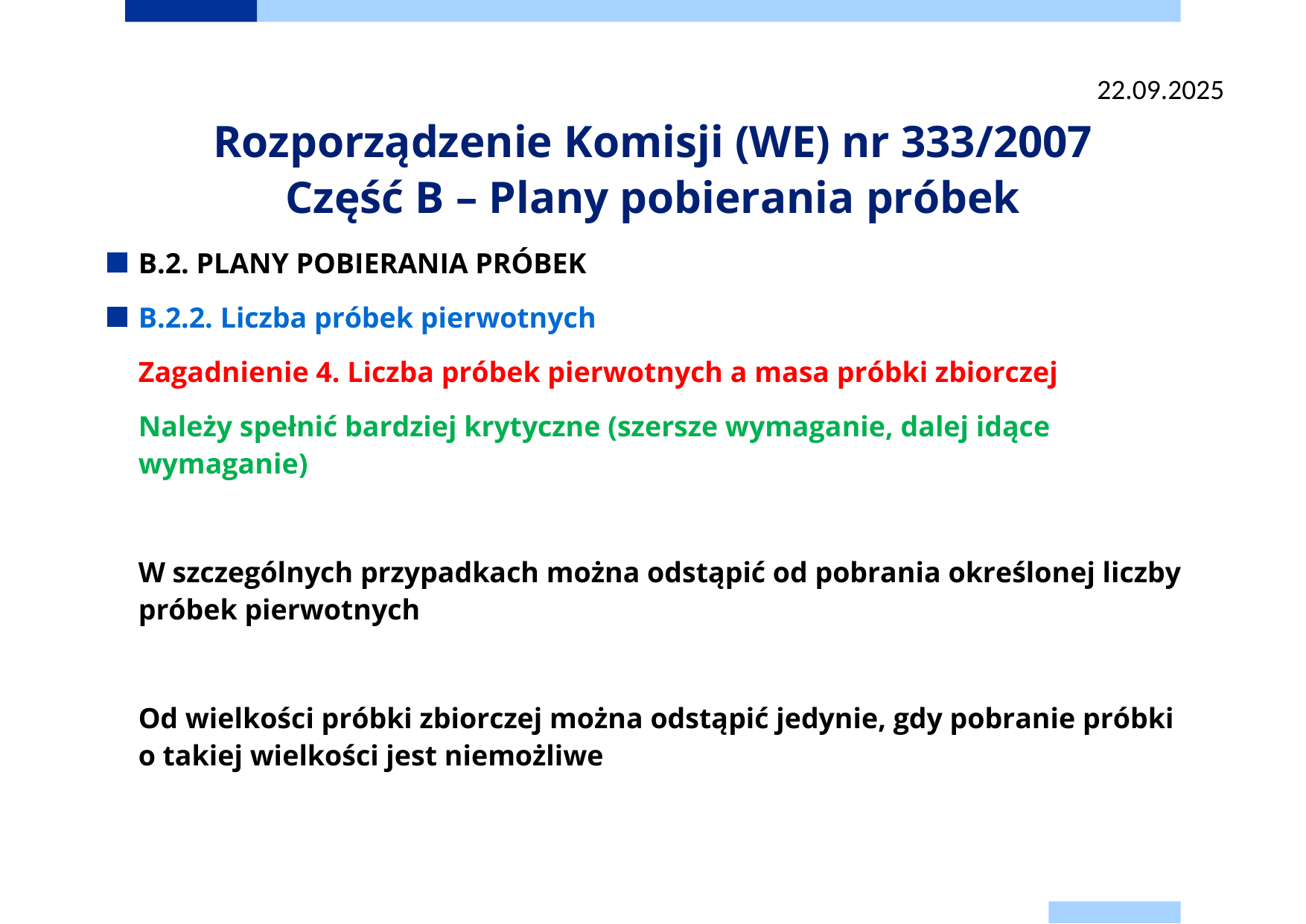

22.09.2025
# Rozporządzenie Komisji (WE) nr 333/2007 Część B – Plany pobierania próbek
B.2. PLANY POBIERANIA PRÓBEK
B.2.2. Liczba próbek pierwotnych
	Zagadnienie 4. Liczba próbek pierwotnych a masa próbki zbiorczej
	Należy spełnić bardziej krytyczne (szersze wymaganie, dalej idące wymaganie)

	W szczególnych przypadkach można odstąpić od pobrania określonej liczby próbek pierwotnych

	Od wielkości próbki zbiorczej można odstąpić jedynie, gdy pobranie próbki
o takiej wielkości jest niemożliwe